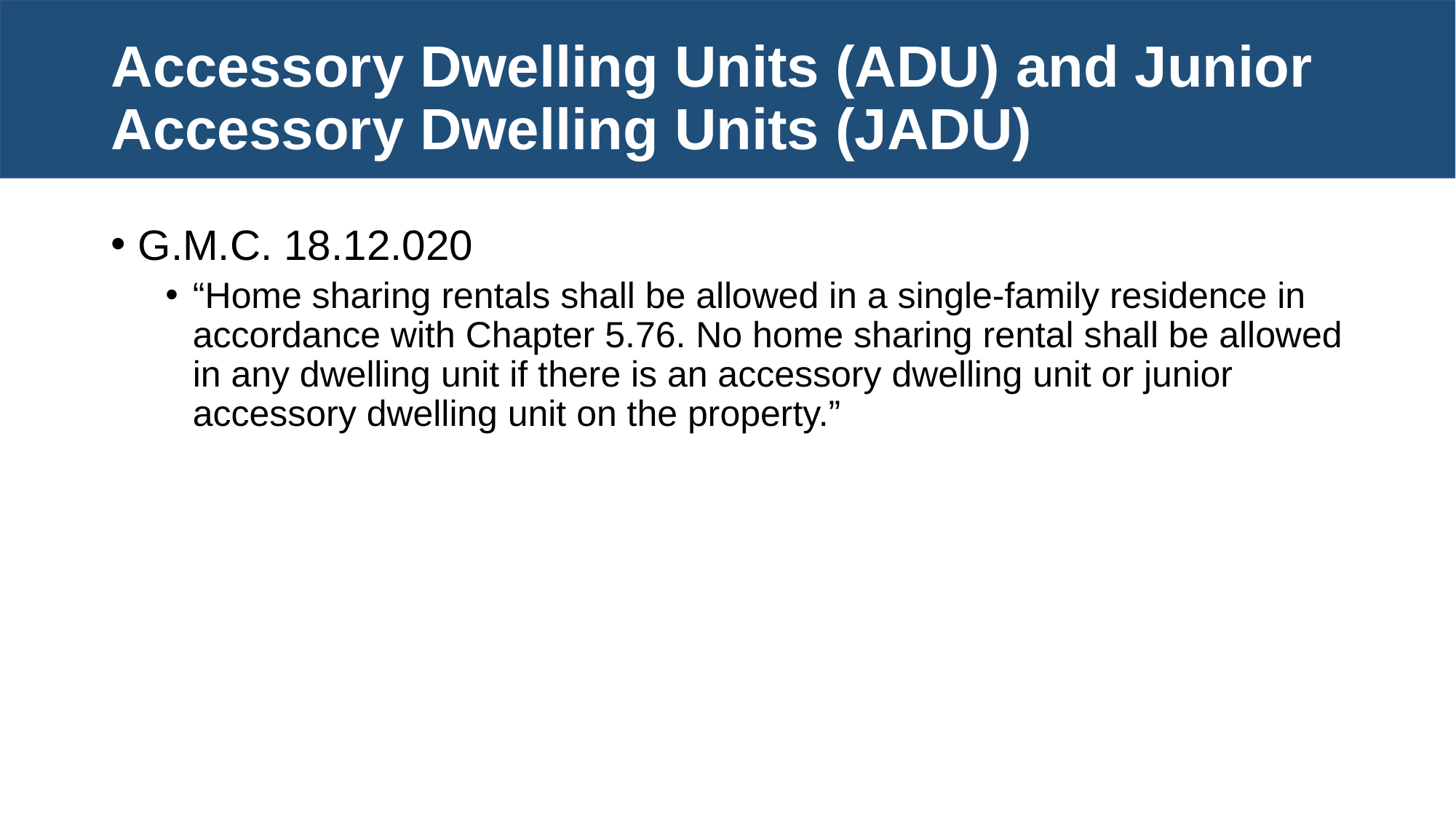

# Accessory Dwelling Units (ADU) and Junior Accessory Dwelling Units (JADU)
G.M.C. 18.12.020
“Home sharing rentals shall be allowed in a single-family residence in accordance with Chapter 5.76. No home sharing rental shall be allowed in any dwelling unit if there is an accessory dwelling unit or junior accessory dwelling unit on the property.”